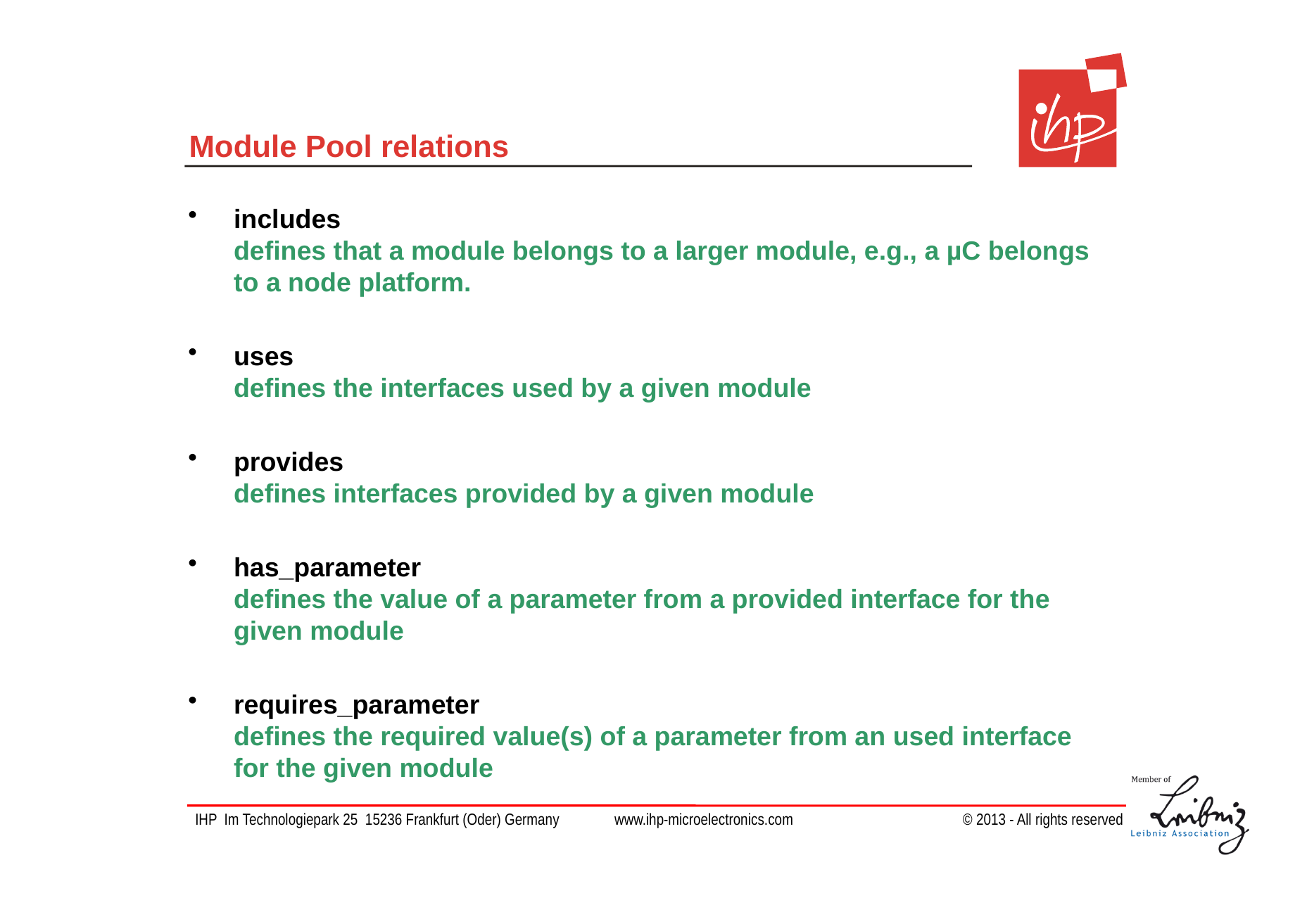

# Module Pool relations
includes
defines that a module belongs to a larger module, e.g., a µC belongs to a node platform.

uses
defines the interfaces used by a given module

provides
defines interfaces provided by a given module

has_parameter
defines the value of a parameter from a provided interface for the given module

requires_parameter
defines the required value(s) of a parameter from an used interface for the given module